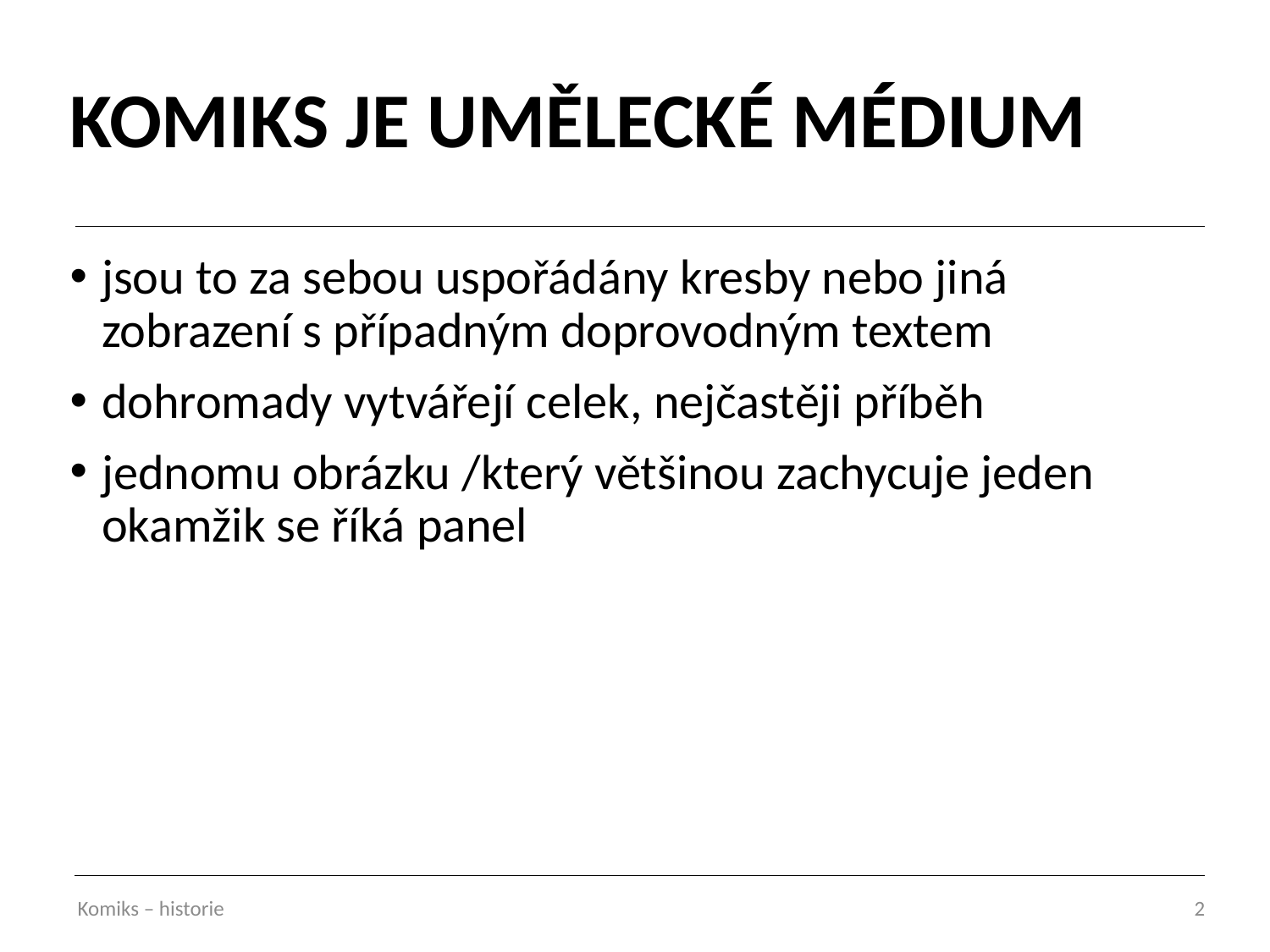

# KOMIKS JE UMĚLECKÉ MÉDIUM
jsou to za sebou uspořádány kresby nebo jiná zobrazení s případným doprovodným textem
dohromady vytvářejí celek, nejčastěji příběh
jednomu obrázku /který většinou zachycuje jeden okamžik se říká panel

Komiks – historie
2